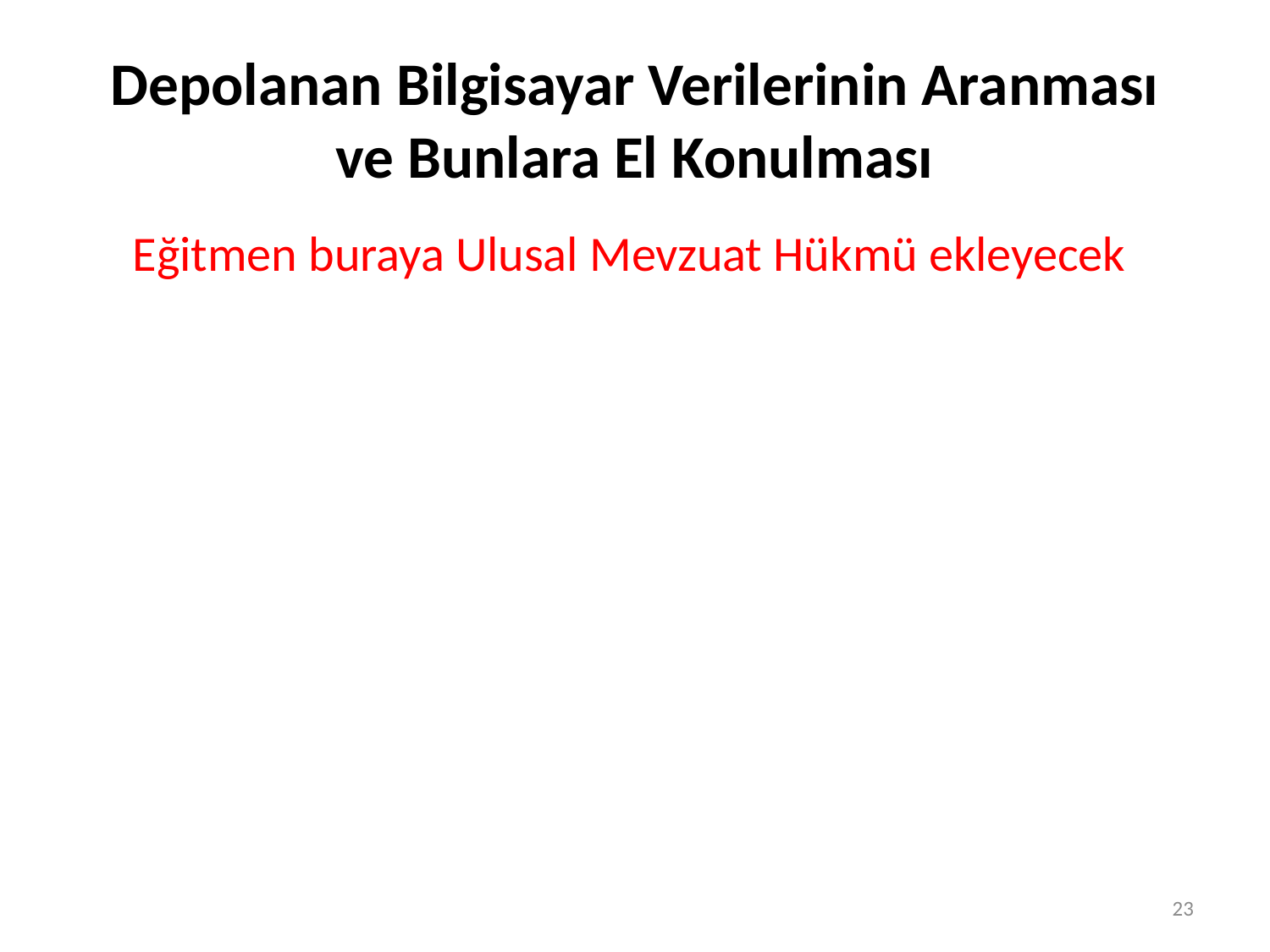

# Depolanan Bilgisayar Verilerinin Aranması ve Bunlara El Konulması
Eğitmen buraya Ulusal Mevzuat Hükmü ekleyecek
23